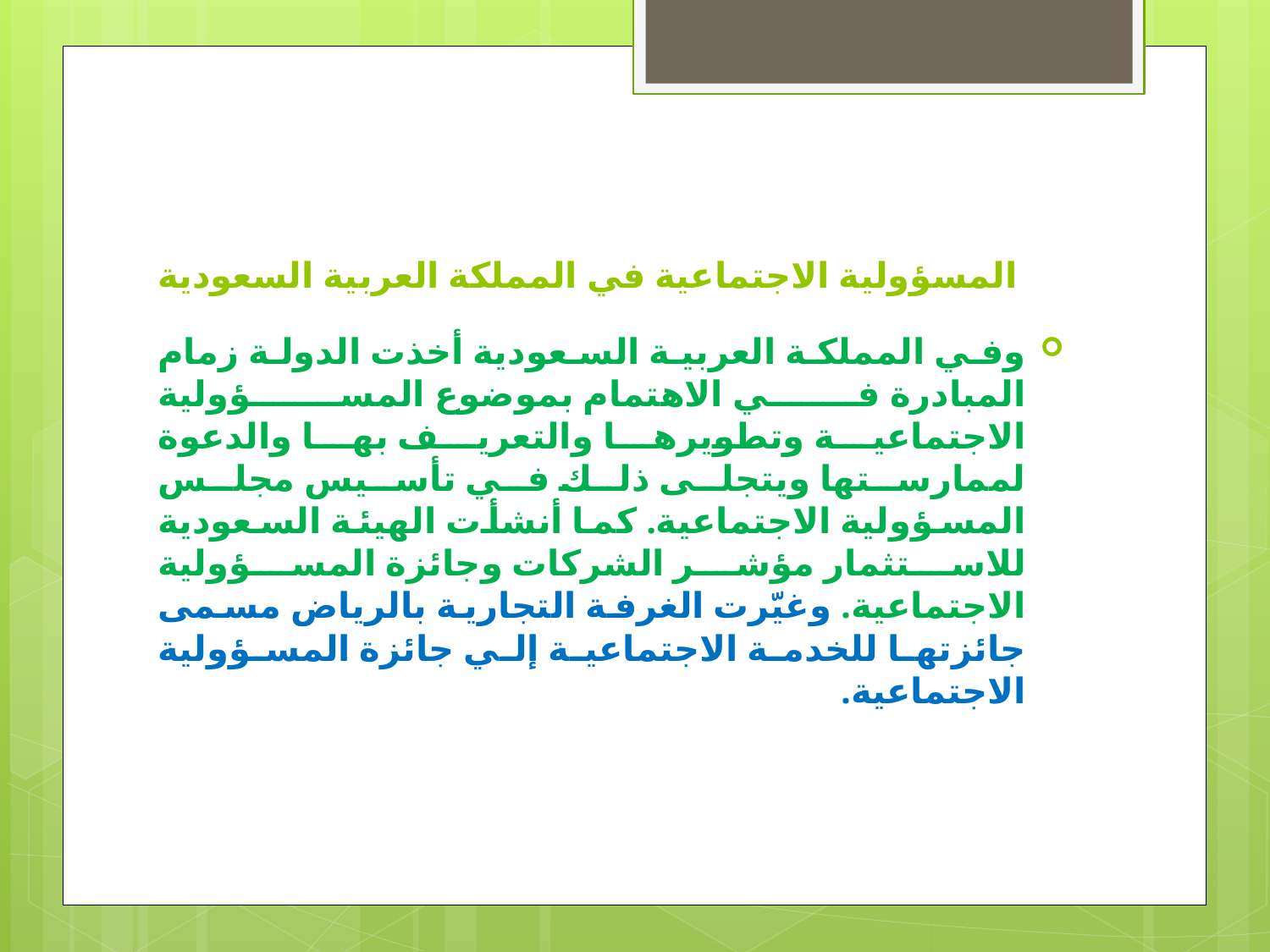

# المسؤولية الاجتماعية في المملكة العربية السعودية
وفي المملكة العربية السعودية أخذت الدولة زمام المبادرة في الاهتمام بموضوع المسؤولية الاجتماعية وتطويرها والتعريف بها والدعوة لممارستها ويتجلى ذلك في تأسيس مجلس المسؤولية الاجتماعية. كما أنشأت الهيئة السعودية للاستثمار مؤشر الشركات وجائزة المسؤولية الاجتماعية. وغيّرت الغرفة التجارية بالرياض مسمى جائزتها للخدمة الاجتماعية إلي جائزة المسؤولية الاجتماعية.